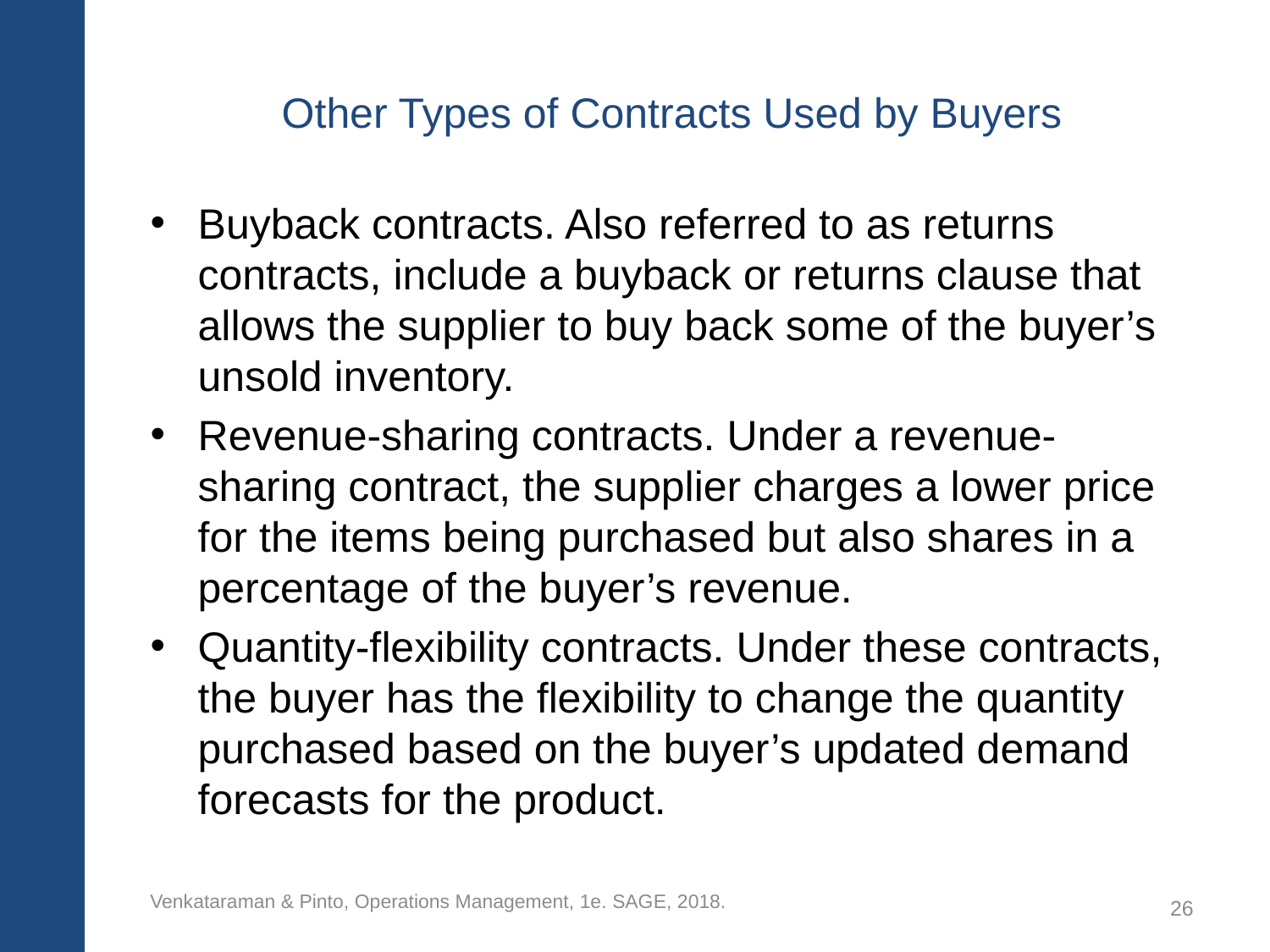

# Other Types of Contracts Used by Buyers
Buyback contracts. Also referred to as returns contracts, include a buyback or returns clause that allows the supplier to buy back some of the buyer’s unsold inventory.
Revenue-sharing contracts. Under a revenue-sharing contract, the supplier charges a lower price for the items being purchased but also shares in a percentage of the buyer’s revenue.
Quantity-flexibility contracts. Under these contracts, the buyer has the flexibility to change the quantity purchased based on the buyer’s updated demand forecasts for the product.
Venkataraman & Pinto, Operations Management, 1e. SAGE, 2018.
26